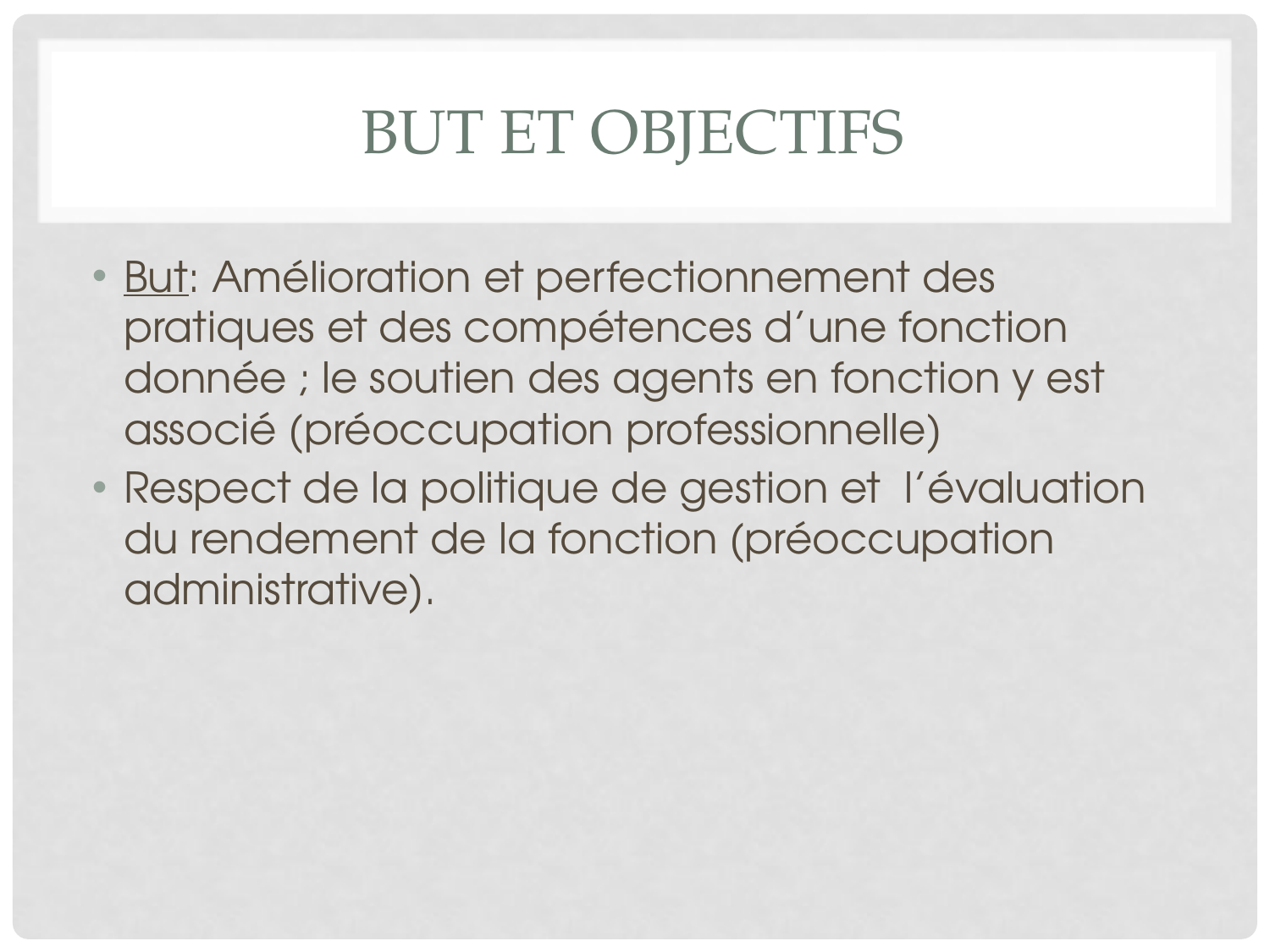

# But et objectifs
But: Amélioration et perfectionnement des pratiques et des compétences d’une fonction donnée ; le soutien des agents en fonction y est associé (préoccupation professionnelle)
Respect de la politique de gestion et  l’évaluation du rendement de la fonction (préoccupation administrative).